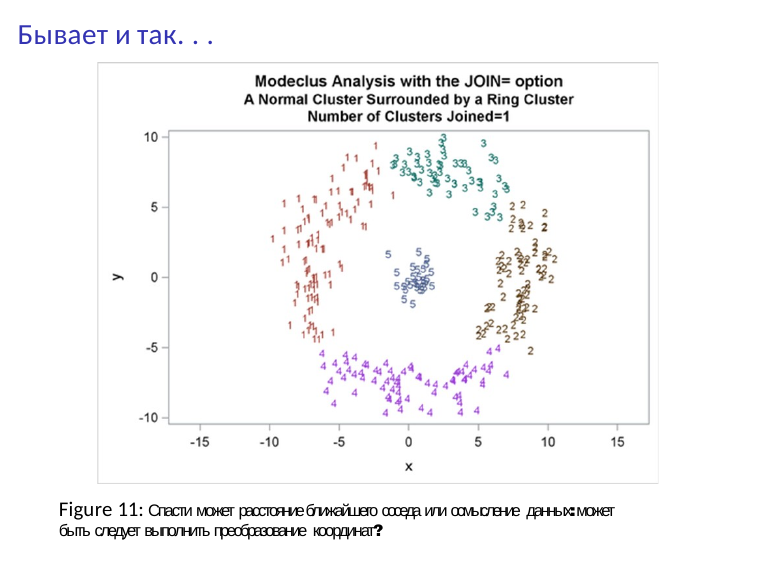

# Бывает и так. . .

Figure 11: Спасти может расстояние ближайшего соседа или осмысление  данных: может быть следует выполнить преобразование координат?